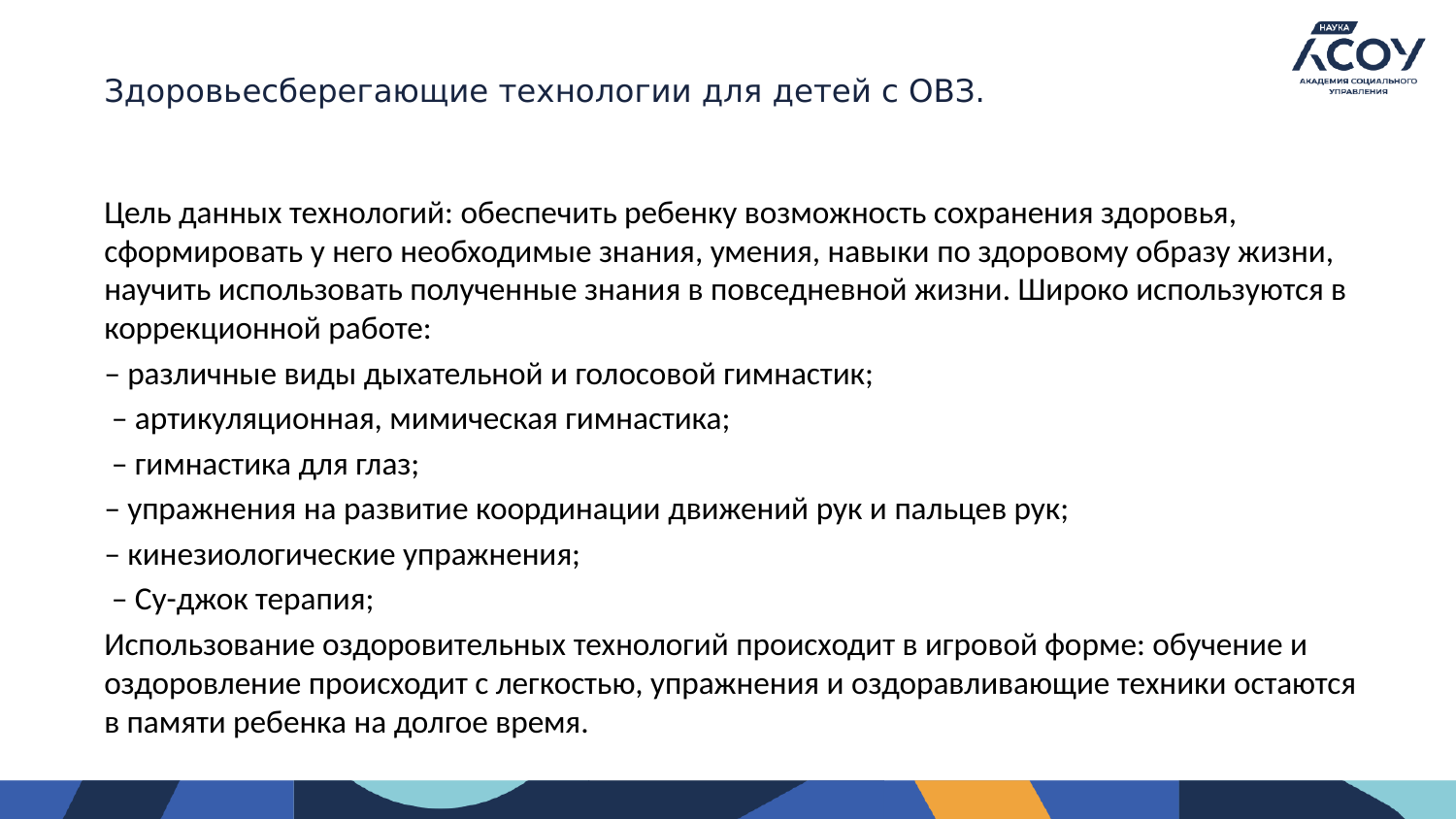

# Здоровьесберегающие технологии для детей с ОВЗ.
Цель данных технологий: обеспечить ребенку возможность сохранения здоровья, сформировать у него необходимые знания, умения, навыки по здоровому образу жизни, научить использовать полученные знания в повседневной жизни. Широко используются в коррекционной работе:
‒ различные виды дыхательной и голосовой гимнастик;
 ‒ артикуляционная, мимическая гимнастика;
 ‒ гимнастика для глаз;
‒ упражнения на развитие координации движений рук и пальцев рук;
‒ кинезиологические упражнения;
 ‒ Cу-джок терапия;
Использование оздоровительных технологий происходит в игровой форме: обучение и оздоровление происходит с легкостью, упражнения и оздоравливающие техники остаются в памяти ребенка на долгое время.